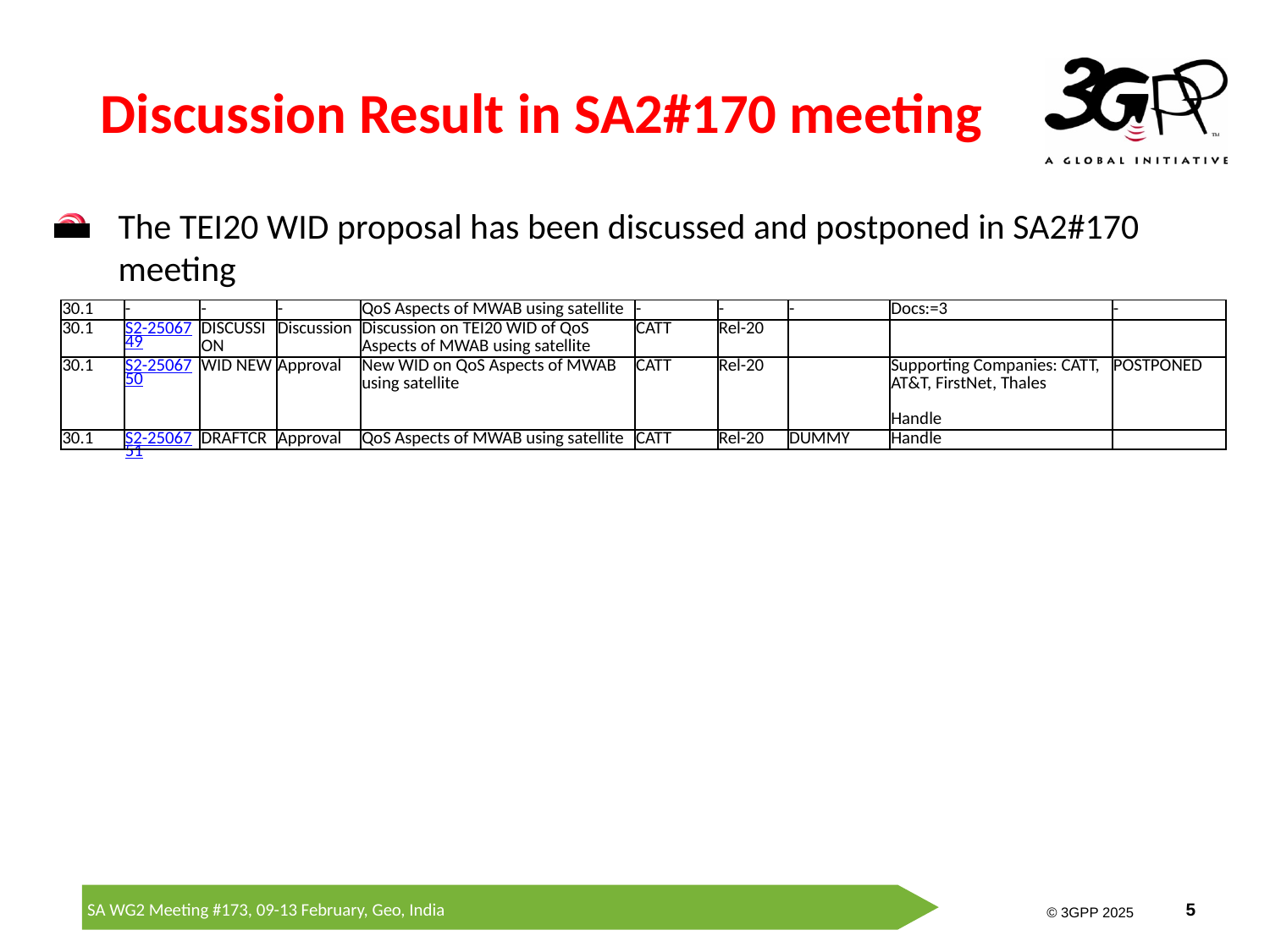

# Discussion Result in SA2#170 meeting
The TEI20 WID proposal has been discussed and postponed in SA2#170 meeting
| 30.1 | - | - | - | QoS Aspects of MWAB using satellite | - | - | - | Docs:=3 | - |
| --- | --- | --- | --- | --- | --- | --- | --- | --- | --- |
| 30.1 | S2-2506749 | DISCUSSION | Discussion | Discussion on TEI20 WID of QoS Aspects of MWAB using satellite | CATT | Rel-20 |  |  |  |
| 30.1 | S2-2506750 | WID NEW | Approval | New WID on QoS Aspects of MWAB using satellite | CATT | Rel-20 |  | Supporting Companies: CATT, AT&T, FirstNet, Thales   Handle | POSTPONED |
| 30.1 | S2-2506751 | DRAFTCR | Approval | QoS Aspects of MWAB using satellite | CATT | Rel-20 | DUMMY | Handle |  |